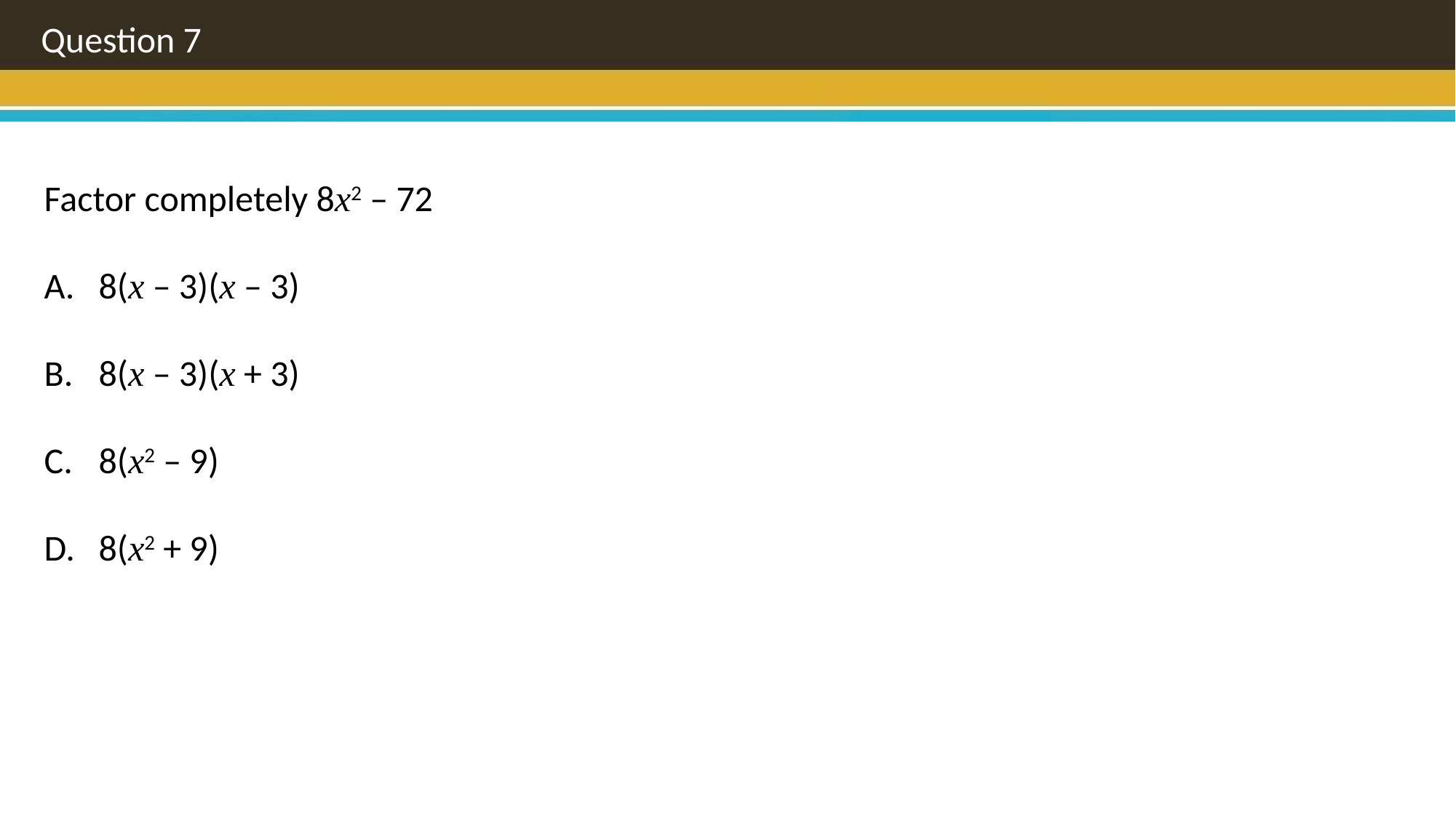

Question 7
Factor completely 8x2 – 72

8(x – 3)(x – 3)

8(x – 3)(x + 3)

8(x2 – 9)

8(x2 + 9)